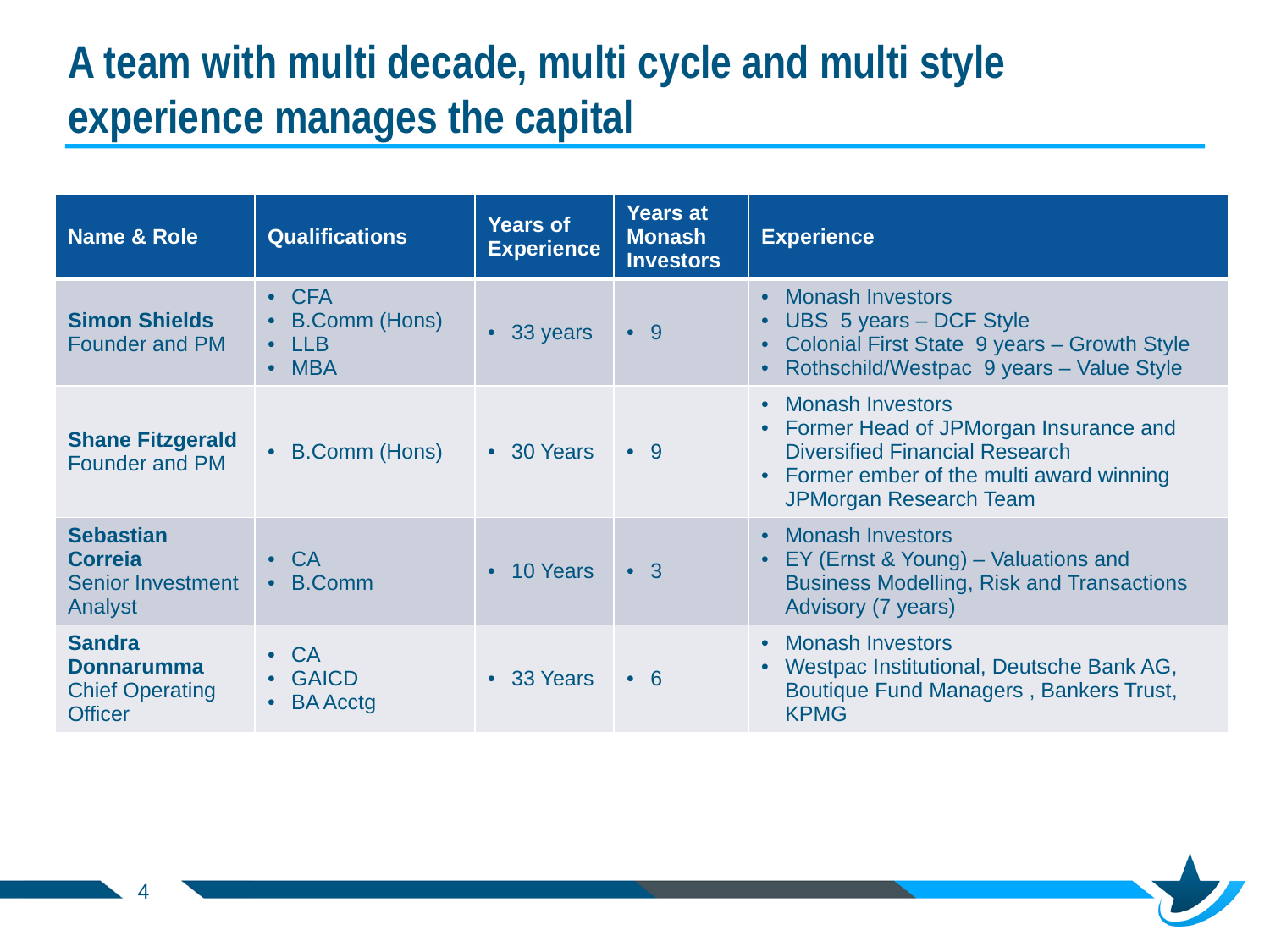

# A team with multi decade, multi cycle and multi style experience manages the capital
| Name & Role | Qualifications | Years of Experience | Years at Monash Investors | Experience |
| --- | --- | --- | --- | --- |
| Simon Shields Founder and PM | CFA B.Comm (Hons) LLB MBA | 33 years | 9 | Monash Investors UBS 5 years – DCF Style Colonial First State 9 years – Growth Style Rothschild/Westpac 9 years – Value Style |
| Shane Fitzgerald Founder and PM | B.Comm (Hons) | 30 Years | 9 | Monash Investors Former Head of JPMorgan Insurance and Diversified Financial Research Former ember of the multi award winning JPMorgan Research Team |
| Sebastian Correia Senior Investment Analyst | CA B.Comm | 10 Years | 3 | Monash Investors EY (Ernst & Young) – Valuations and Business Modelling, Risk and Transactions Advisory (7 years) |
| Sandra Donnarumma Chief Operating Officer | CA GAICD BA Acctg | 33 Years | 6 | Monash Investors Westpac Institutional, Deutsche Bank AG, Boutique Fund Managers , Bankers Trust, KPMG |
4